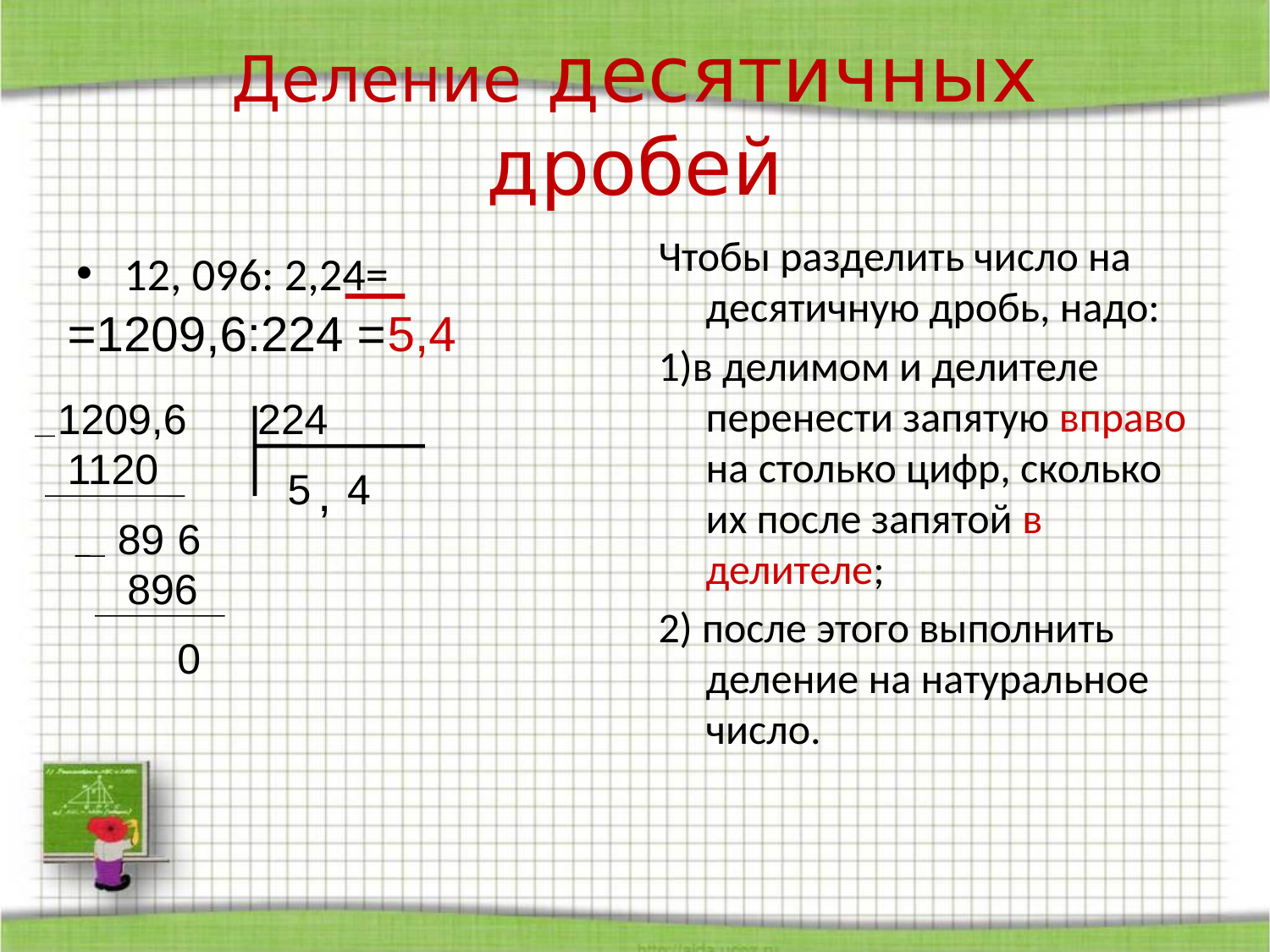

# Деление десятичных дробей
Чтобы разделить число на десятичную дробь, надо:
1)в делимом и делителе перенести запятую вправо на столько цифр, сколько их после запятой в делителе;
2) после этого выполнить деление на натуральное число.
12, 096: 2,24=
=1209,6:224 =

5,4
1209,6      224

1120

5
,
4

89
6

896

0